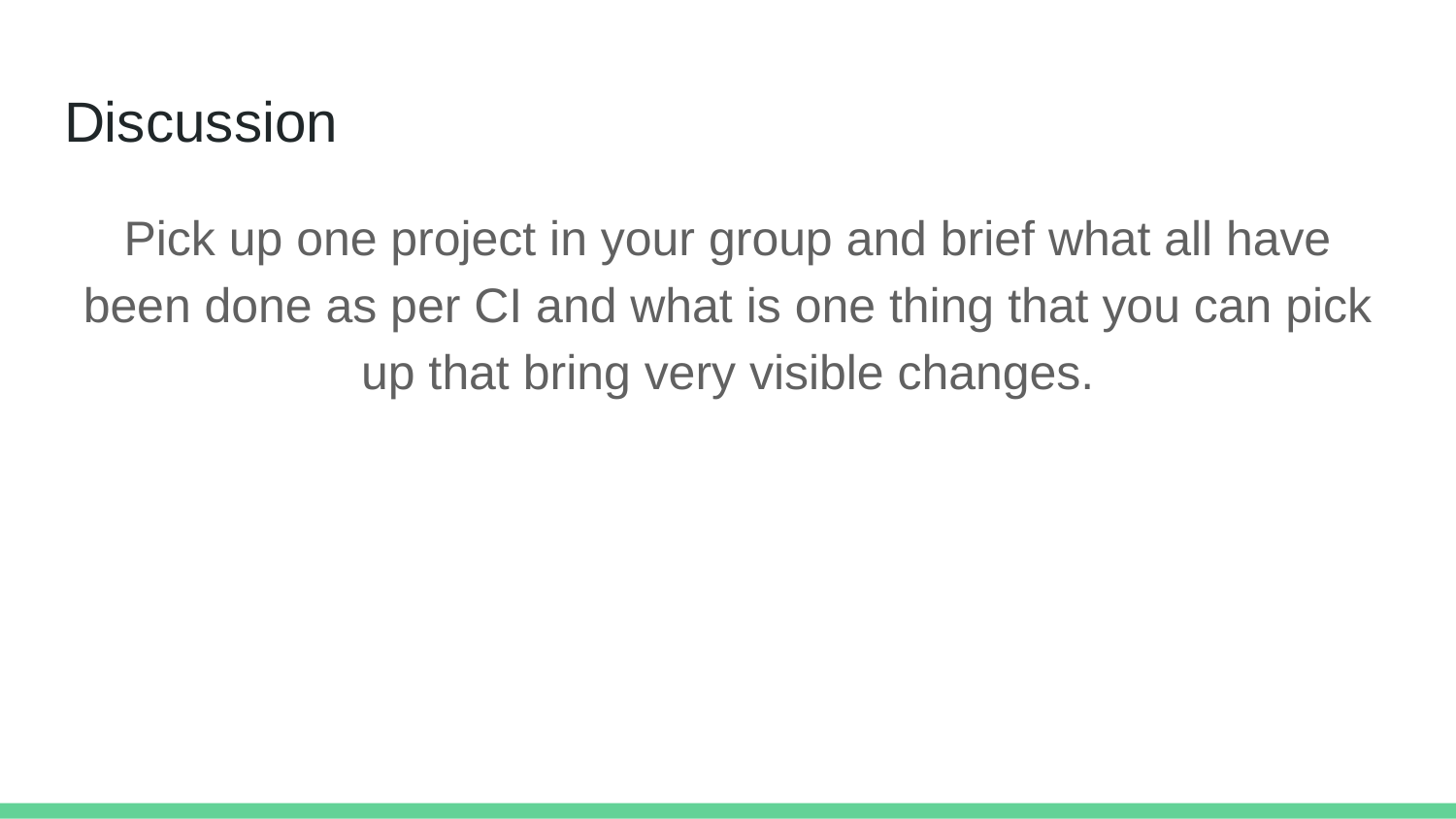

# Discussion
Pick up one project in your group and brief what all have been done as per CI and what is one thing that you can pick up that bring very visible changes.